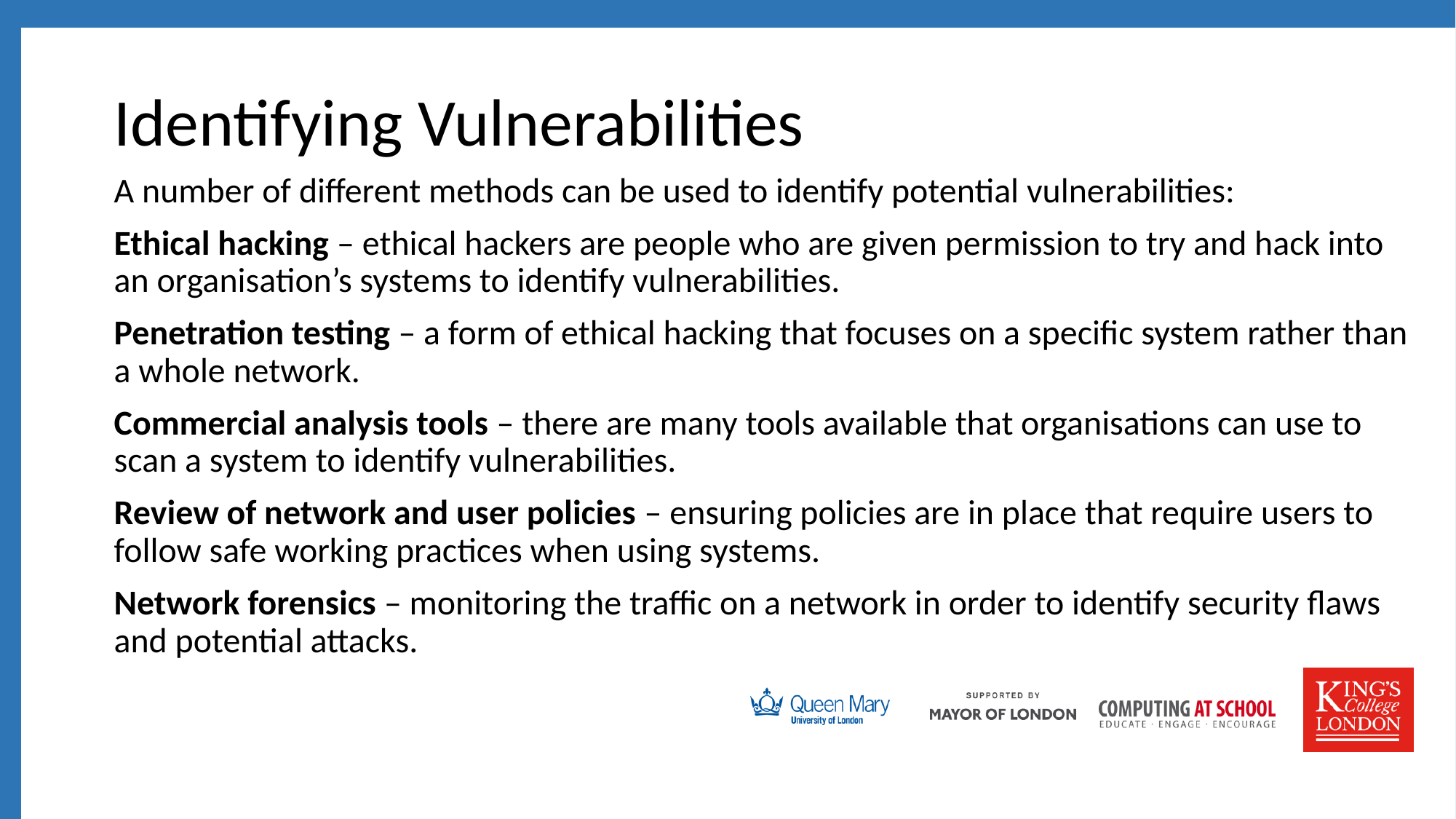

# Identifying Vulnerabilities
A number of different methods can be used to identify potential vulnerabilities:
Ethical hacking – ethical hackers are people who are given permission to try and hack into an organisation’s systems to identify vulnerabilities.
Penetration testing – a form of ethical hacking that focuses on a specific system rather than a whole network.
Commercial analysis tools – there are many tools available that organisations can use to scan a system to identify vulnerabilities.
Review of network and user policies – ensuring policies are in place that require users to follow safe working practices when using systems.
Network forensics – monitoring the traffic on a network in order to identify security flaws and potential attacks.